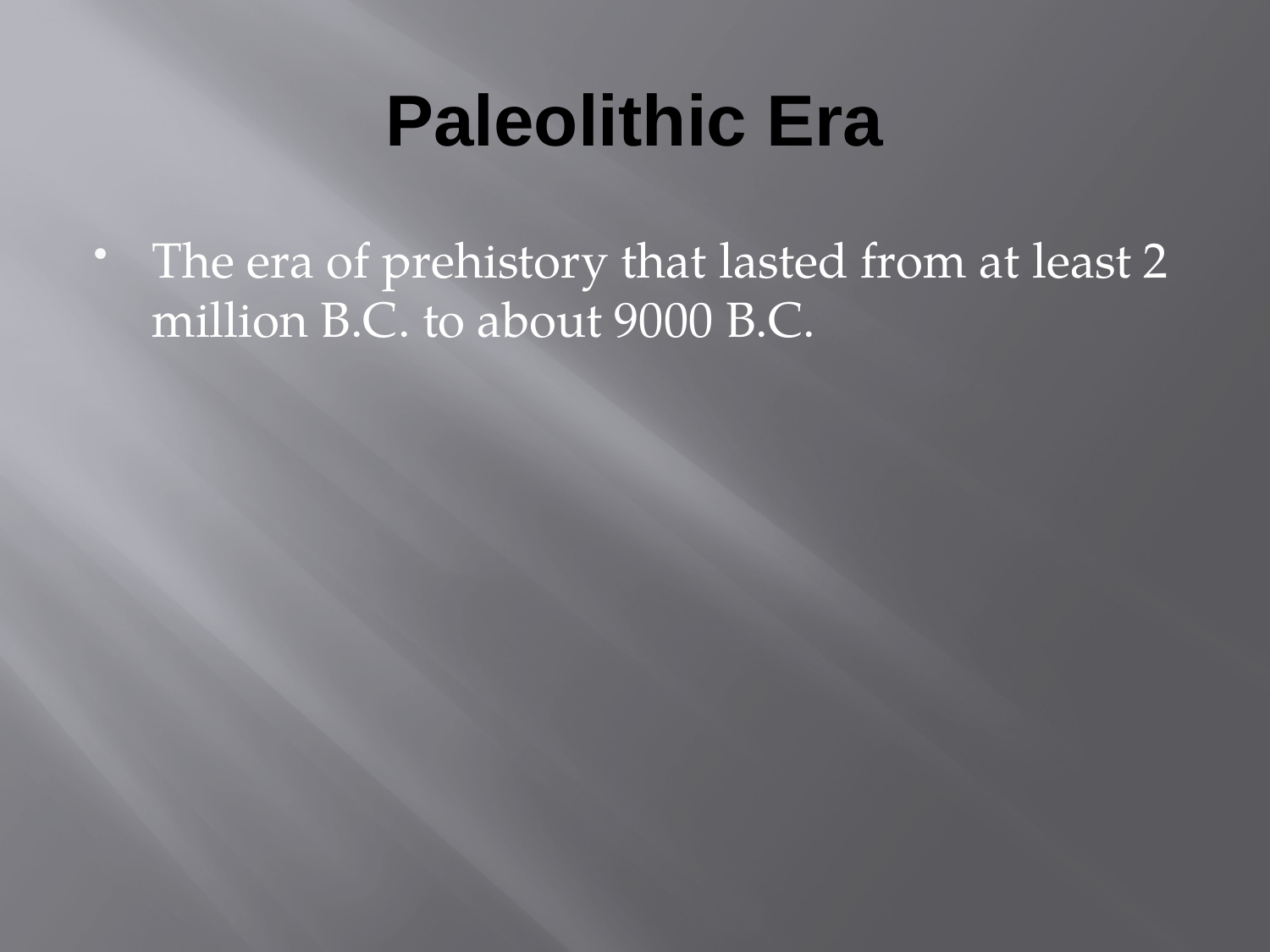

# Paleolithic Era
The era of prehistory that lasted from at least 2 million B.C. to about 9000 B.C.